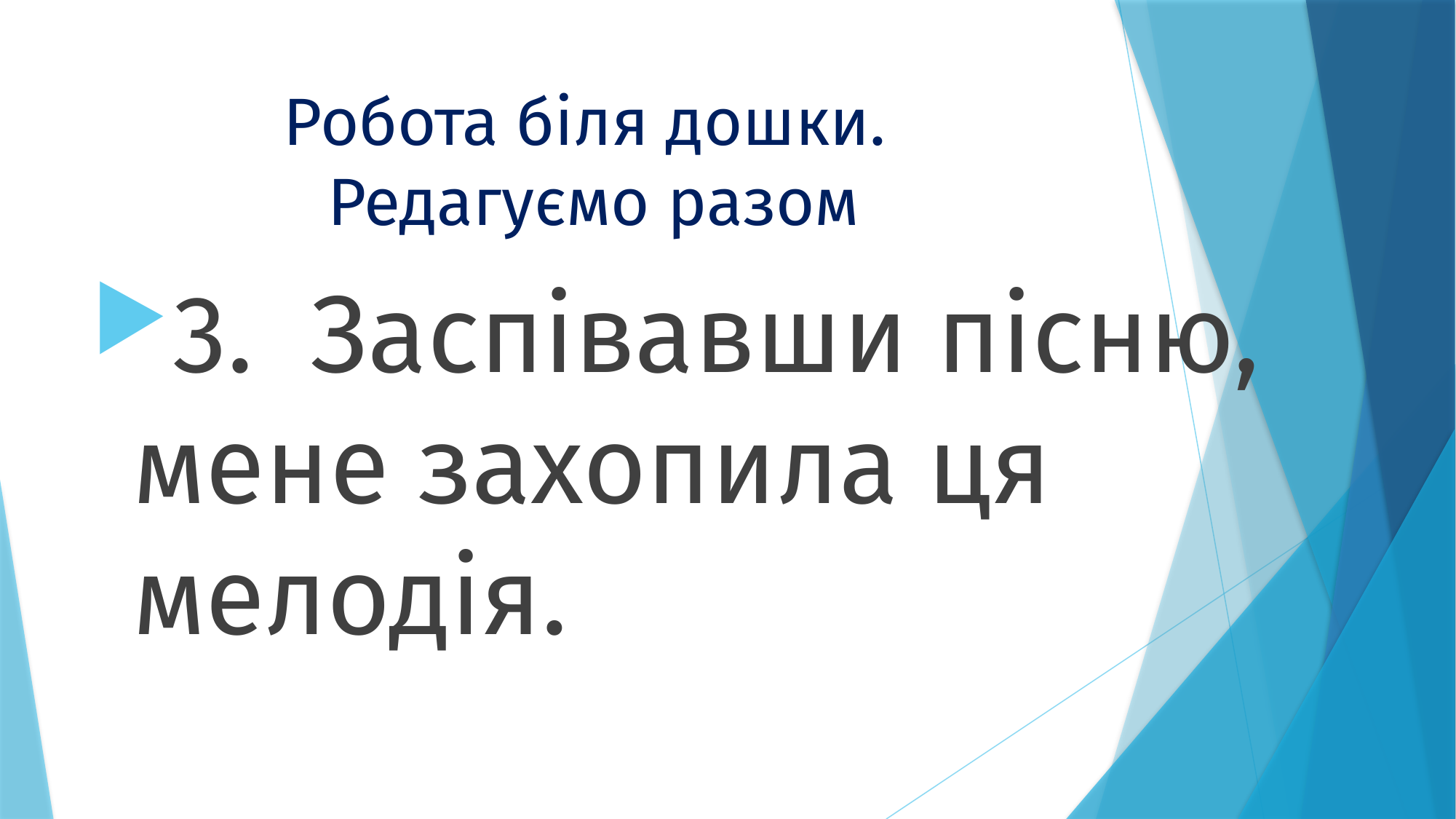

# Робота біля дошки. Редагуємо разом
3.  Заспівавши пісню, мене захопила ця мелодія.